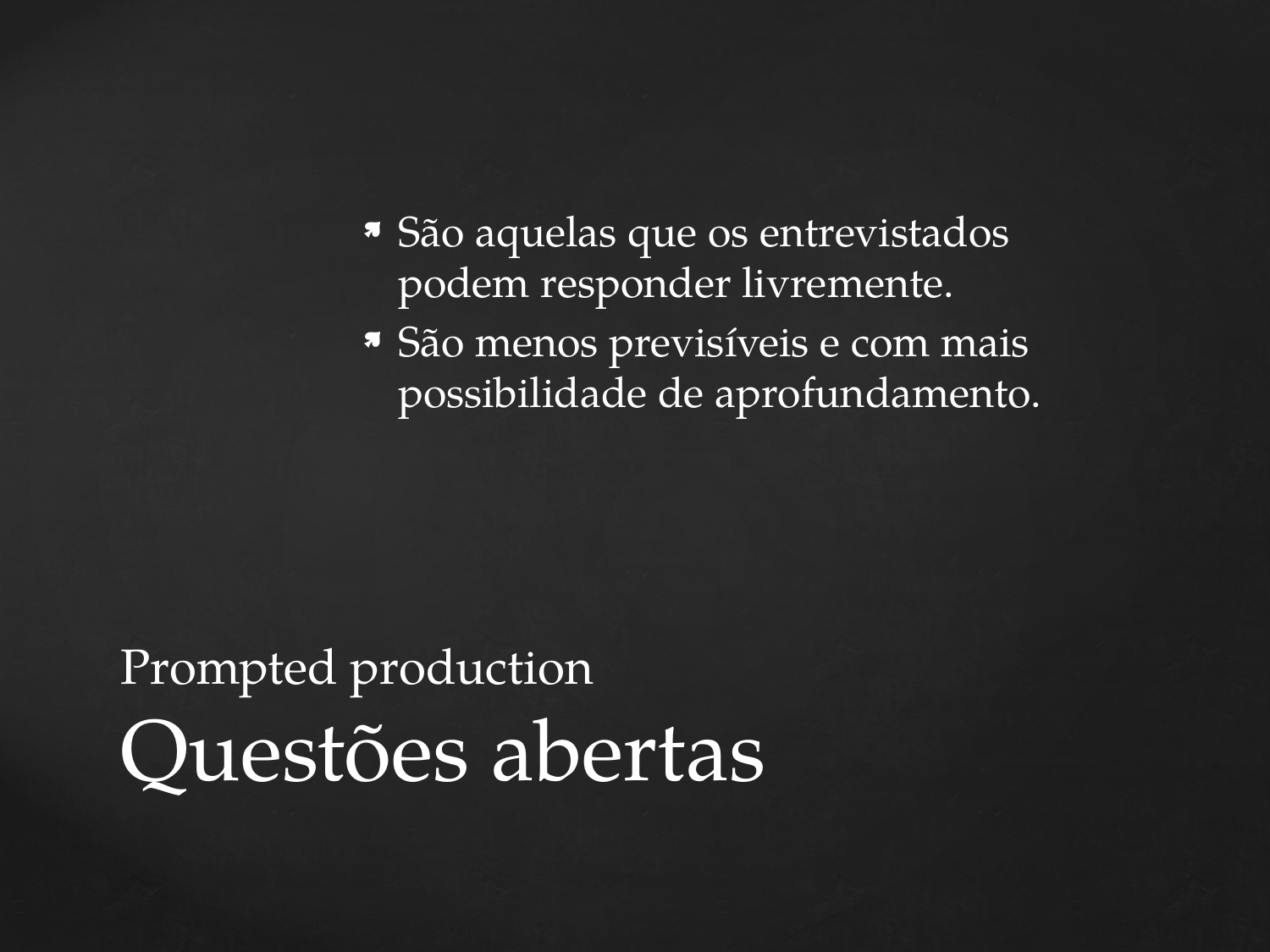

São aquelas que os entrevistados podem responder livremente.
São menos previsíveis e com mais possibilidade de aprofundamento.

# Prompted production Questões abertas